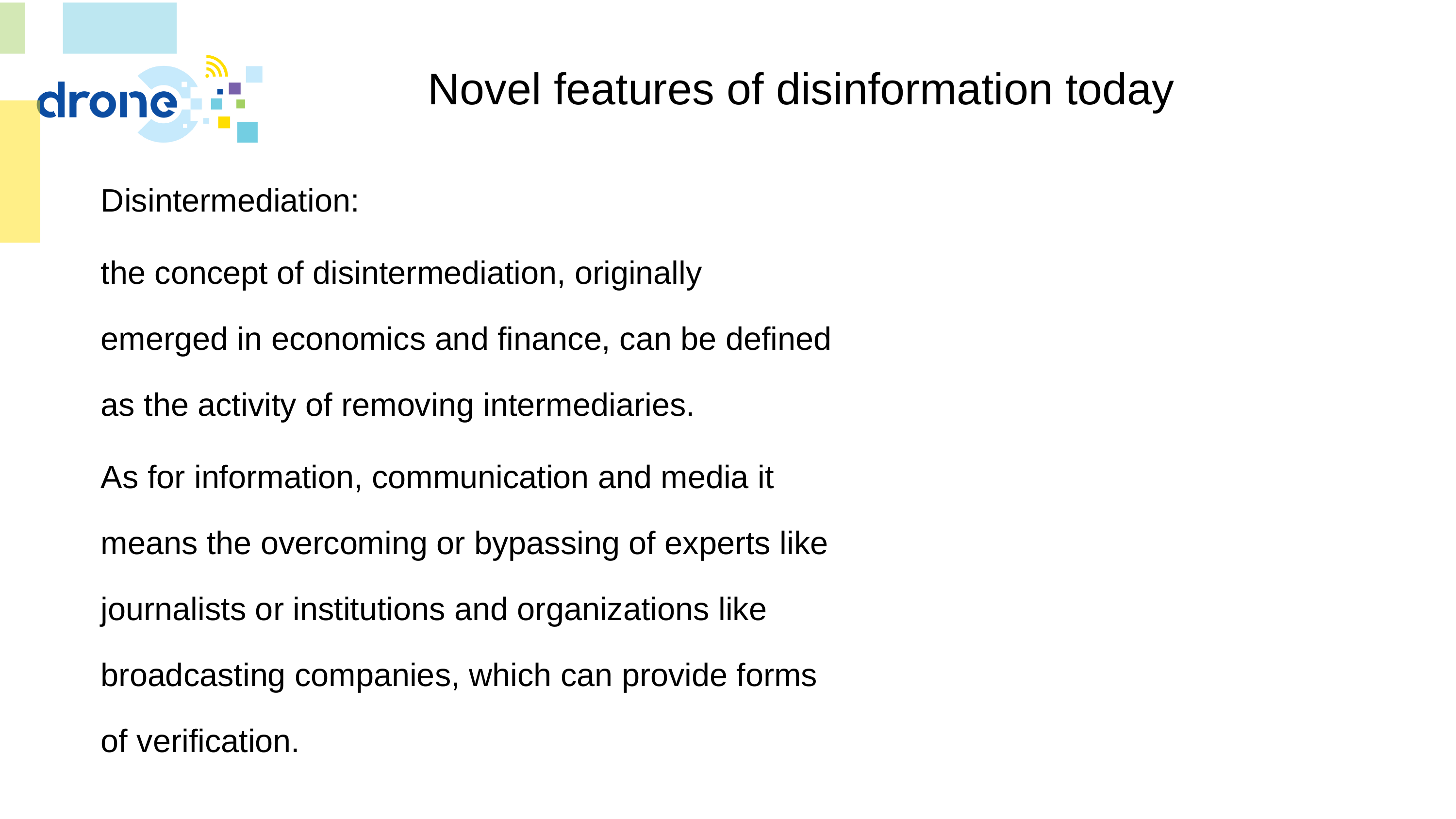

# Novel features of disinformation today

Disintermediation:
the concept of disintermediation, originally emerged in economics and finance, can be defined as the activity of removing intermediaries.
As for information, communication and media it means the overcoming or bypassing of experts like journalists or institutions and organizations like broadcasting companies, which can provide forms of verification.